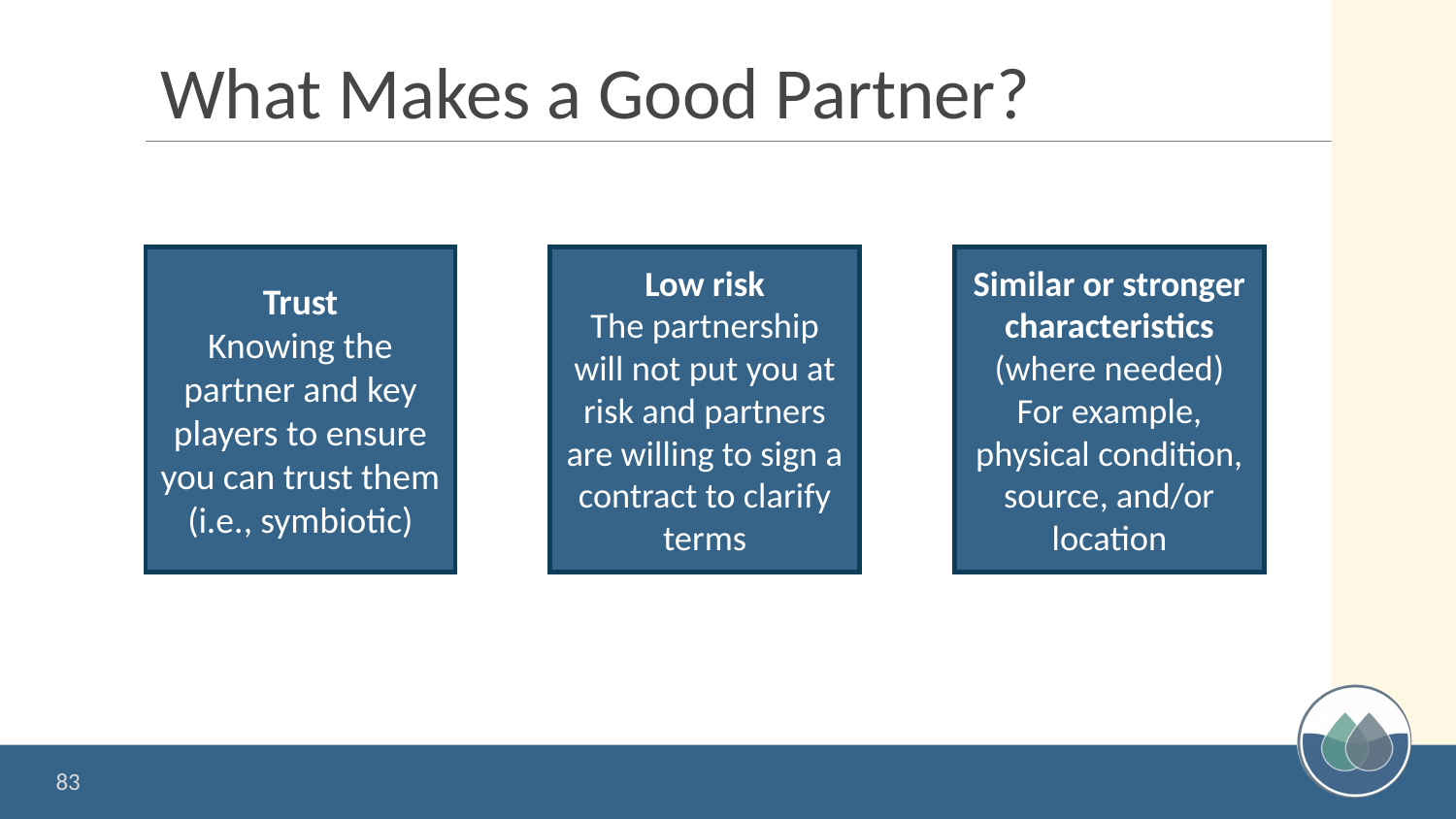

# What Makes a Good Partner?
Foundation of trust
Trust
Knowing the partner and key players to ensure you can trust them (i.e., symbiotic)
Lowest perceived risk
Low risk
The partnership will not put you at risk and partners are willing to sign a contract to clarify terms
Water system characteristics
Similar or stronger characteristics (where needed) For example, physical condition, source, and/or location
83